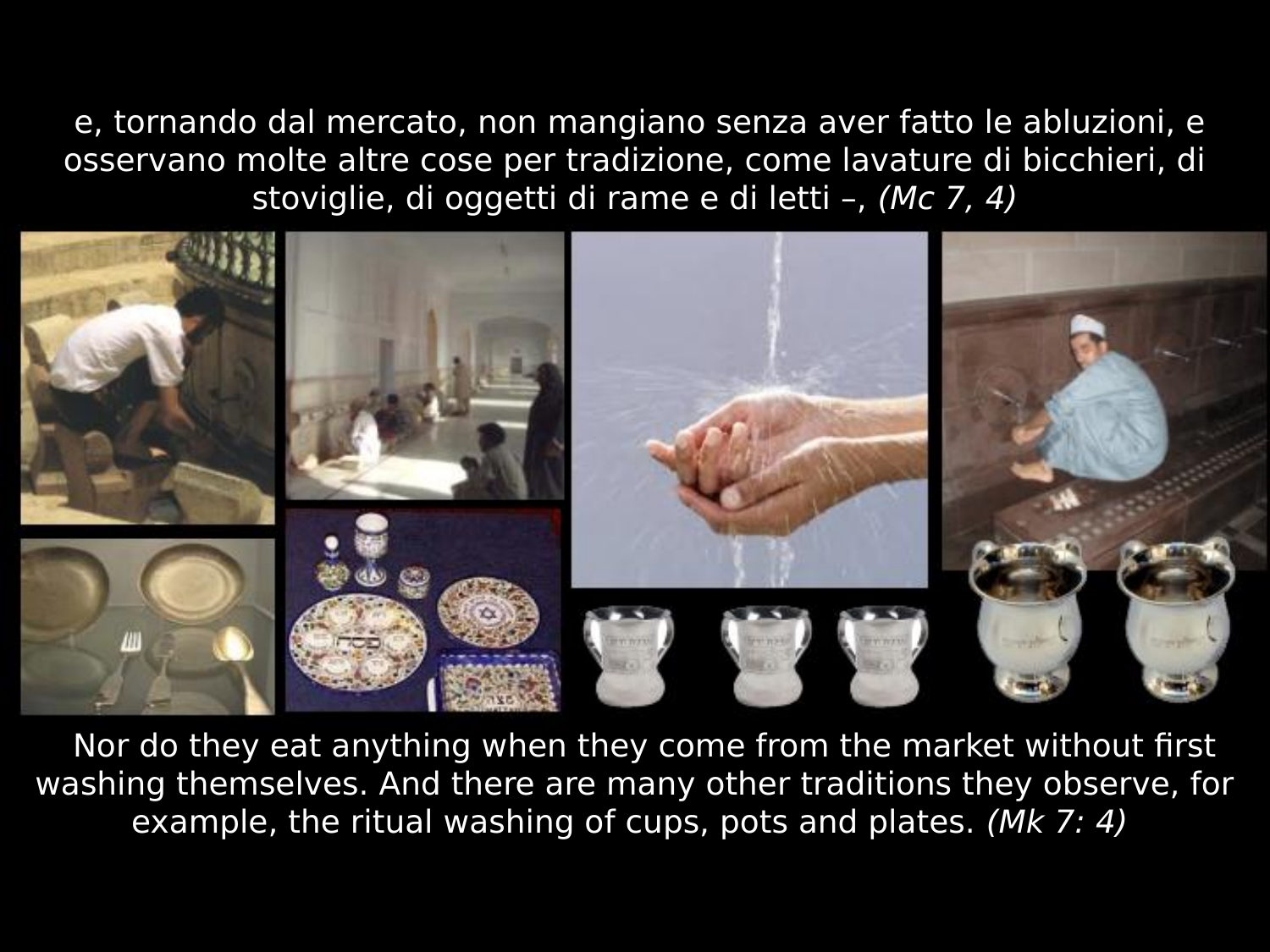

e, tornando dal mercato, non mangiano senza aver fatto le abluzioni, e osservano molte altre cose per tradizione, come lavature di bicchieri, di stoviglie, di oggetti di rame e di letti –, (Mc 7, 4)
  Nor do they eat anything when they come from the market without first washing themselves. And there are many other traditions they observe, for example, the ritual washing of cups, pots and plates. (Mk 7: 4)